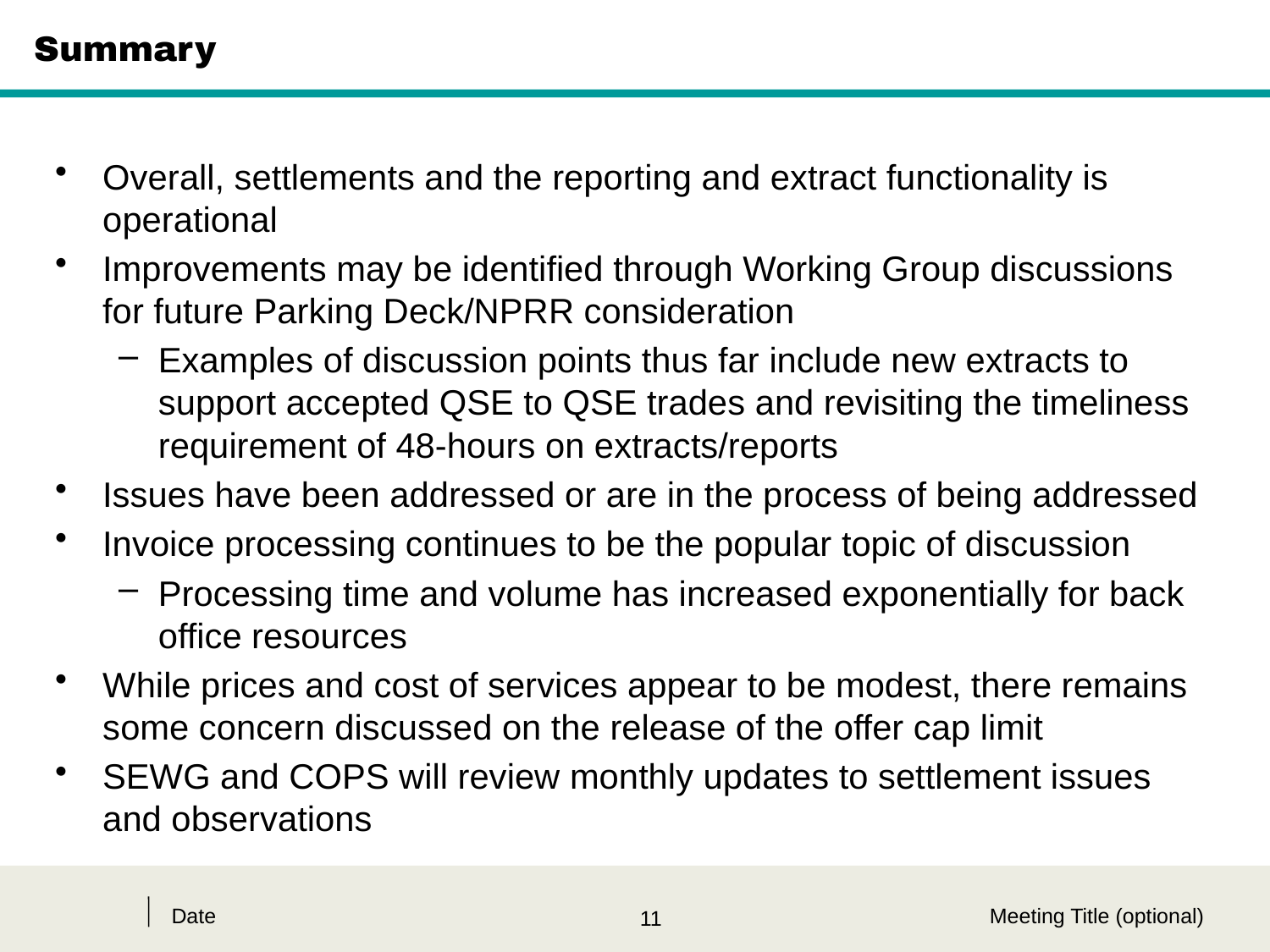

# Summary
Overall, settlements and the reporting and extract functionality is operational
Improvements may be identified through Working Group discussions for future Parking Deck/NPRR consideration
Examples of discussion points thus far include new extracts to support accepted QSE to QSE trades and revisiting the timeliness requirement of 48-hours on extracts/reports
Issues have been addressed or are in the process of being addressed
Invoice processing continues to be the popular topic of discussion
Processing time and volume has increased exponentially for back office resources
While prices and cost of services appear to be modest, there remains some concern discussed on the release of the offer cap limit
SEWG and COPS will review monthly updates to settlement issues and observations

Date
Meeting Title (optional)